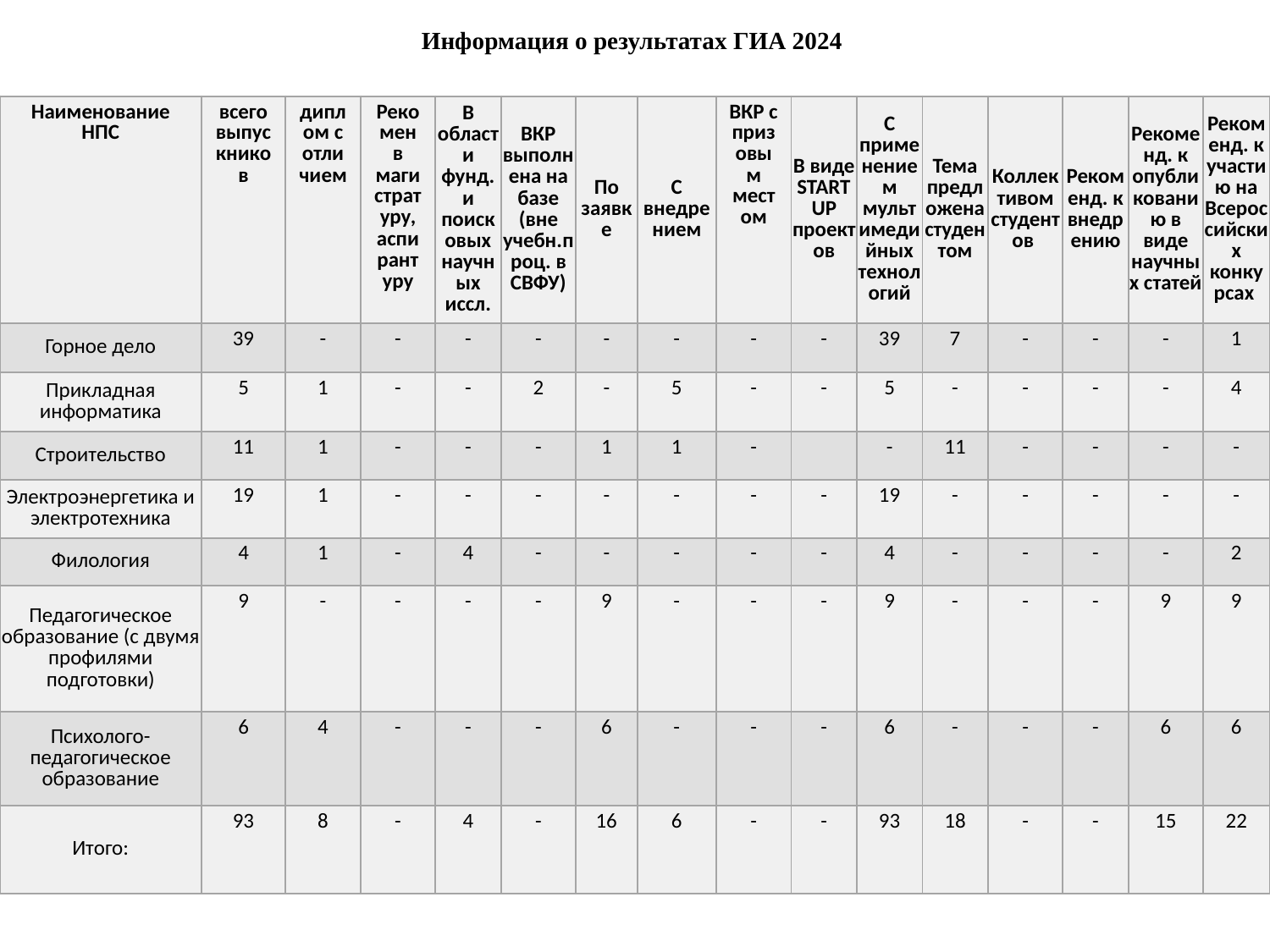

Информация о результатах ГИА 2024
| Наименование НПС | всего выпускников | диплом с отличием | Рекомен в магистратуру, аспирантуру | В области фунд.и поисковых научных иссл. | ВКР выполнена на базе (вне учебн.проц. в СВФУ) | По заявке | С внедрением | ВКР с призовым местом | В виде STARTUP проектов | С применением мультимедийных технологий | Тема предложена студентом | Коллективом студентов | Рекоменд. к внедрению | Рекоменд. к опубликованию в виде научных статей | Рекоменд. к участию на Всероссийских конкурсах |
| --- | --- | --- | --- | --- | --- | --- | --- | --- | --- | --- | --- | --- | --- | --- | --- |
| Горное дело | 39 | - | - | - | - | - | - | - | - | 39 | 7 | - | - | - | 1 |
| Прикладная информатика | 5 | 1 | - | - | 2 | - | 5 | - | - | 5 | - | - | - | - | 4 |
| Строительство | 11 | 1 | - | - | - | 1 | 1 | - |  | - | 11 | - | - | - | - |
| Электроэнергетика и электротехника | 19 | 1 | - | - | - | - | - | - | - | 19 | - | - | - | - | - |
| Филология | 4 | 1 | - | 4 | - | - | - | - | - | 4 | - | - | - | - | 2 |
| Педагогическое образование (с двумя профилями подготовки) | 9 | - | - | - | - | 9 | - | - | - | 9 | - | - | - | 9 | 9 |
| Психолого-педагогическое образование | 6 | 4 | - | - | - | 6 | - | - | - | 6 | - | - | - | 6 | 6 |
| Итого: | 93 | 8 | - | 4 | - | 16 | 6 | - | - | 93 | 18 | - | - | 15 | 22 |